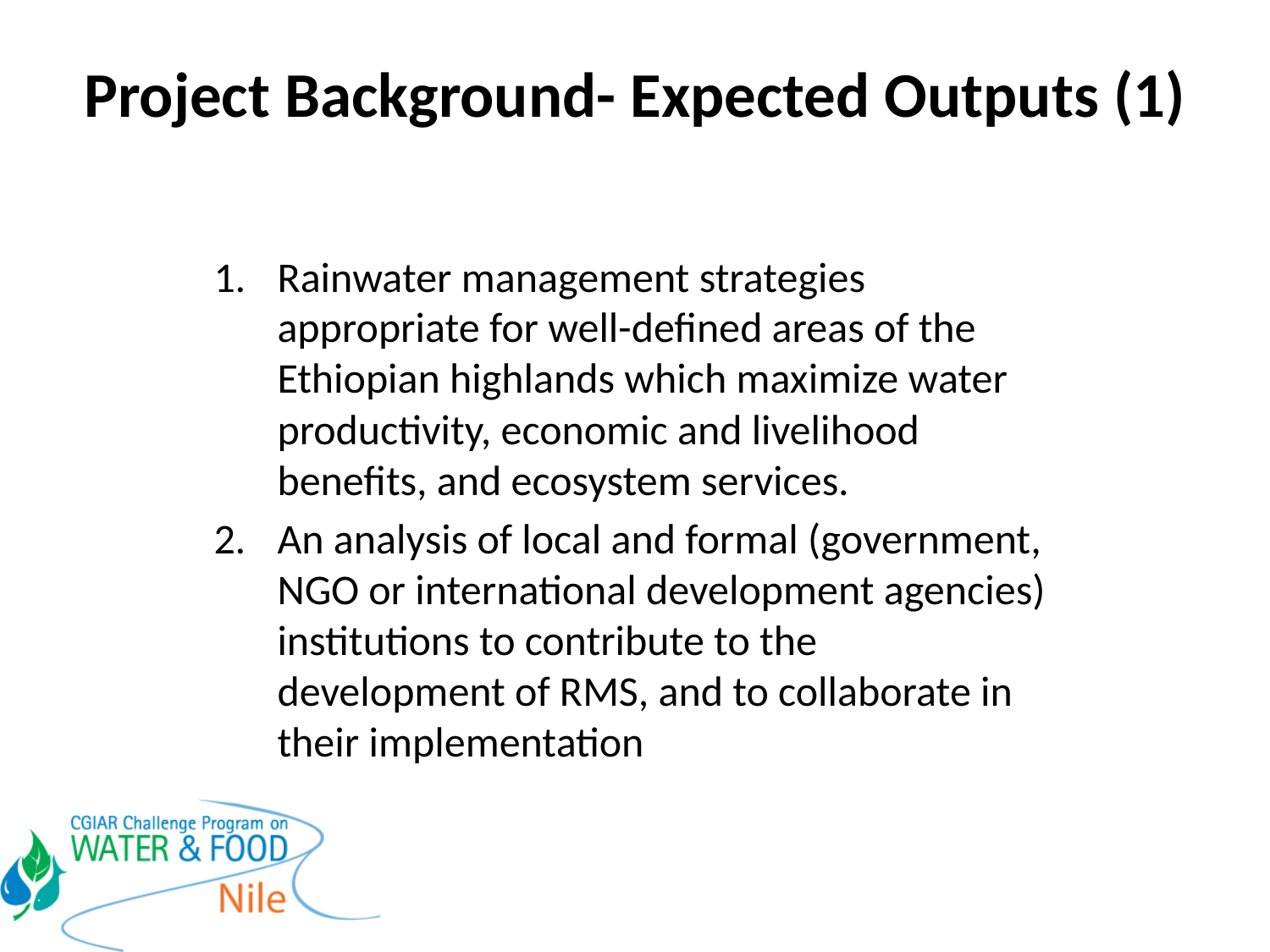

# Project Background- Expected Outputs (1)
Rainwater management strategies  appropriate for well-defined areas of the Ethiopian highlands which maximize water productivity, economic and livelihood benefits, and ecosystem services.
An analysis of local and formal (government, NGO or international development agencies) institutions to contribute to the development of RMS, and to collaborate in their implementation